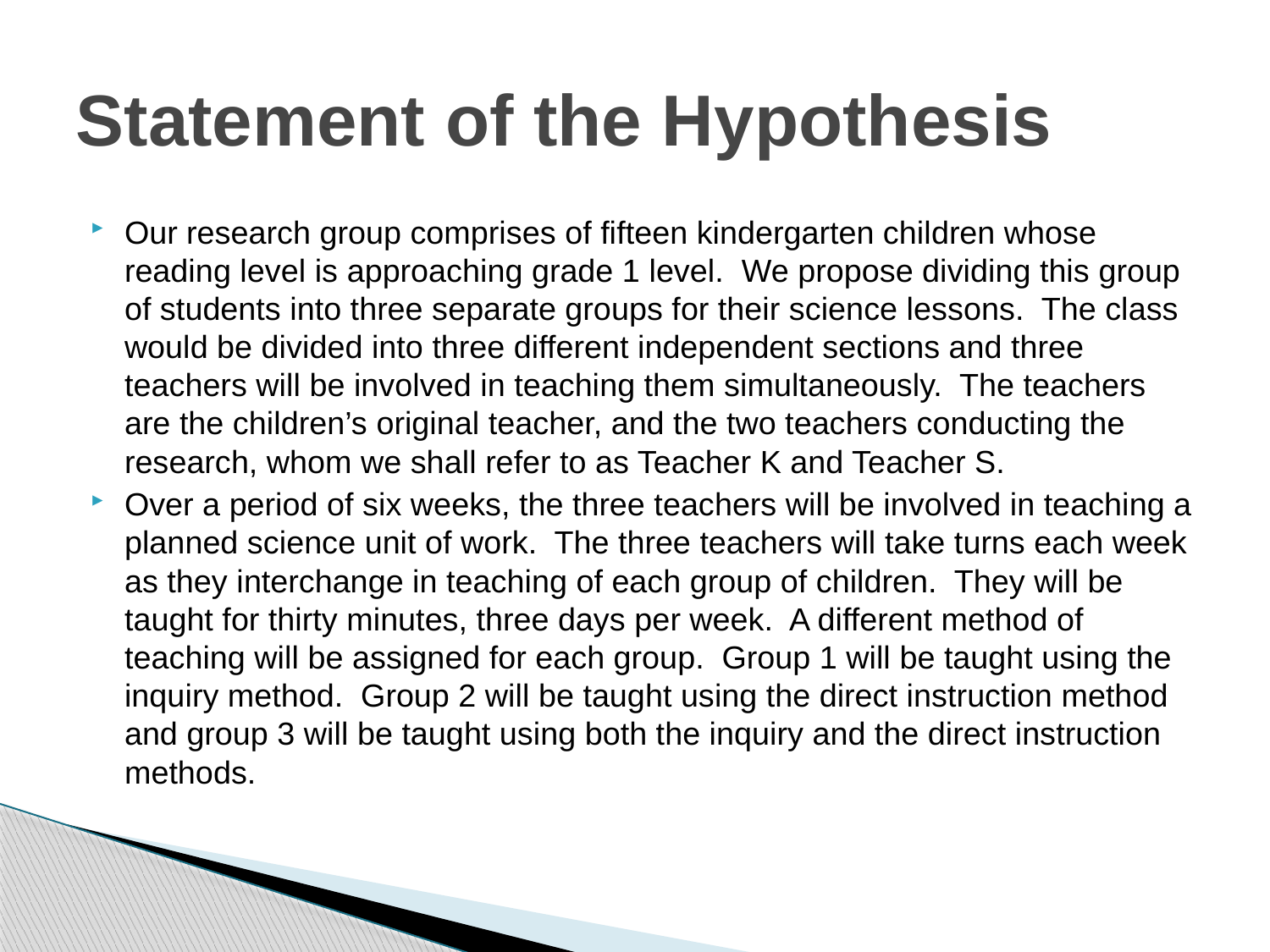

# Statement of the Hypothesis
Our research group comprises of fifteen kindergarten children whose reading level is approaching grade 1 level.  We propose dividing this group of students into three separate groups for their science lessons.  The class would be divided into three different independent sections and three teachers will be involved in teaching them simultaneously.  The teachers are the children’s original teacher, and the two teachers conducting the research, whom we shall refer to as Teacher K and Teacher S.
Over a period of six weeks, the three teachers will be involved in teaching a planned science unit of work.  The three teachers will take turns each week as they interchange in teaching of each group of children.  They will be taught for thirty minutes, three days per week.  A different method of teaching will be assigned for each group.  Group 1 will be taught using the inquiry method.  Group 2 will be taught using the direct instruction method and group 3 will be taught using both the inquiry and the direct instruction methods.